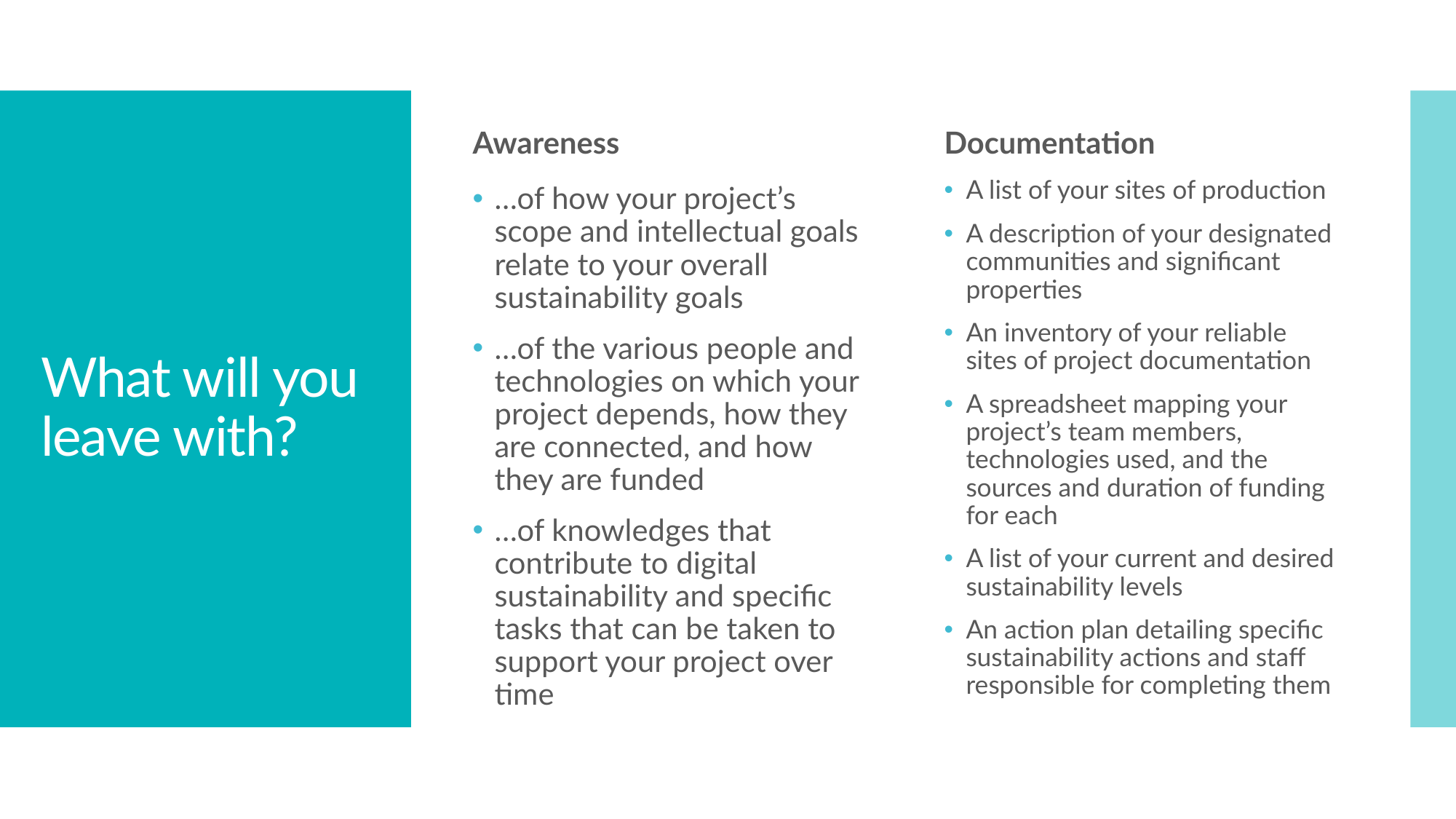

Awareness
Documentation
# What will you leave with?
…of how your project’s scope and intellectual goals relate to your overall sustainability goals
…of the various people and technologies on which your project depends, how they are connected, and how they are funded
…of knowledges that contribute to digital sustainability and specific tasks that can be taken to support your project over time
A list of your sites of production
A description of your designated communities and significant properties
An inventory of your reliable sites of project documentation
A spreadsheet mapping your project’s team members, technologies used, and the sources and duration of funding for each
A list of your current and desired sustainability levels
An action plan detailing specific sustainability actions and staff responsible for completing them